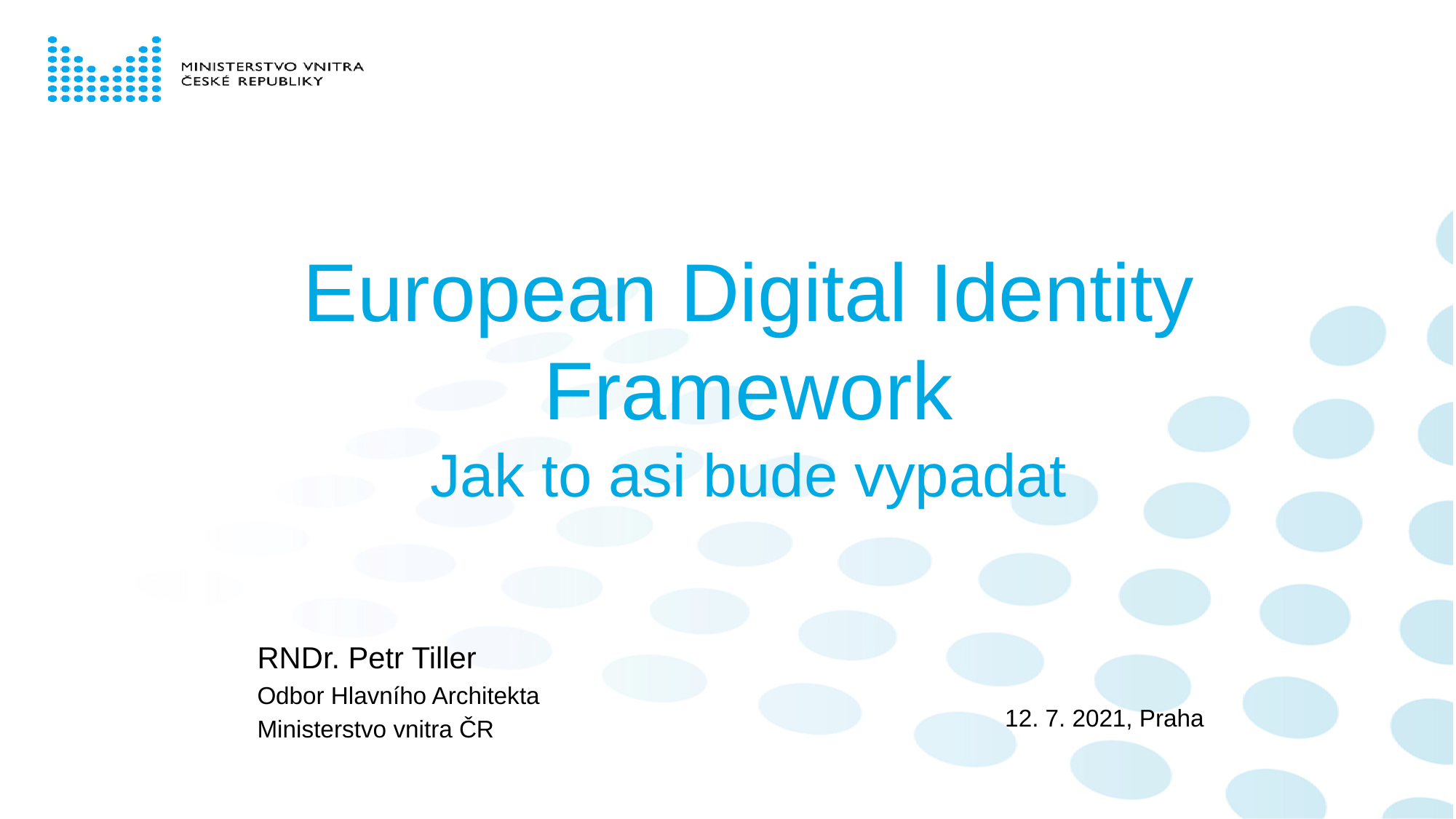

# European Digital Identity Framework Jak to asi bude vypadat
RNDr. Petr Tiller
Odbor Hlavního Architekta
Ministerstvo vnitra ČR
12. 7. 2021, Praha